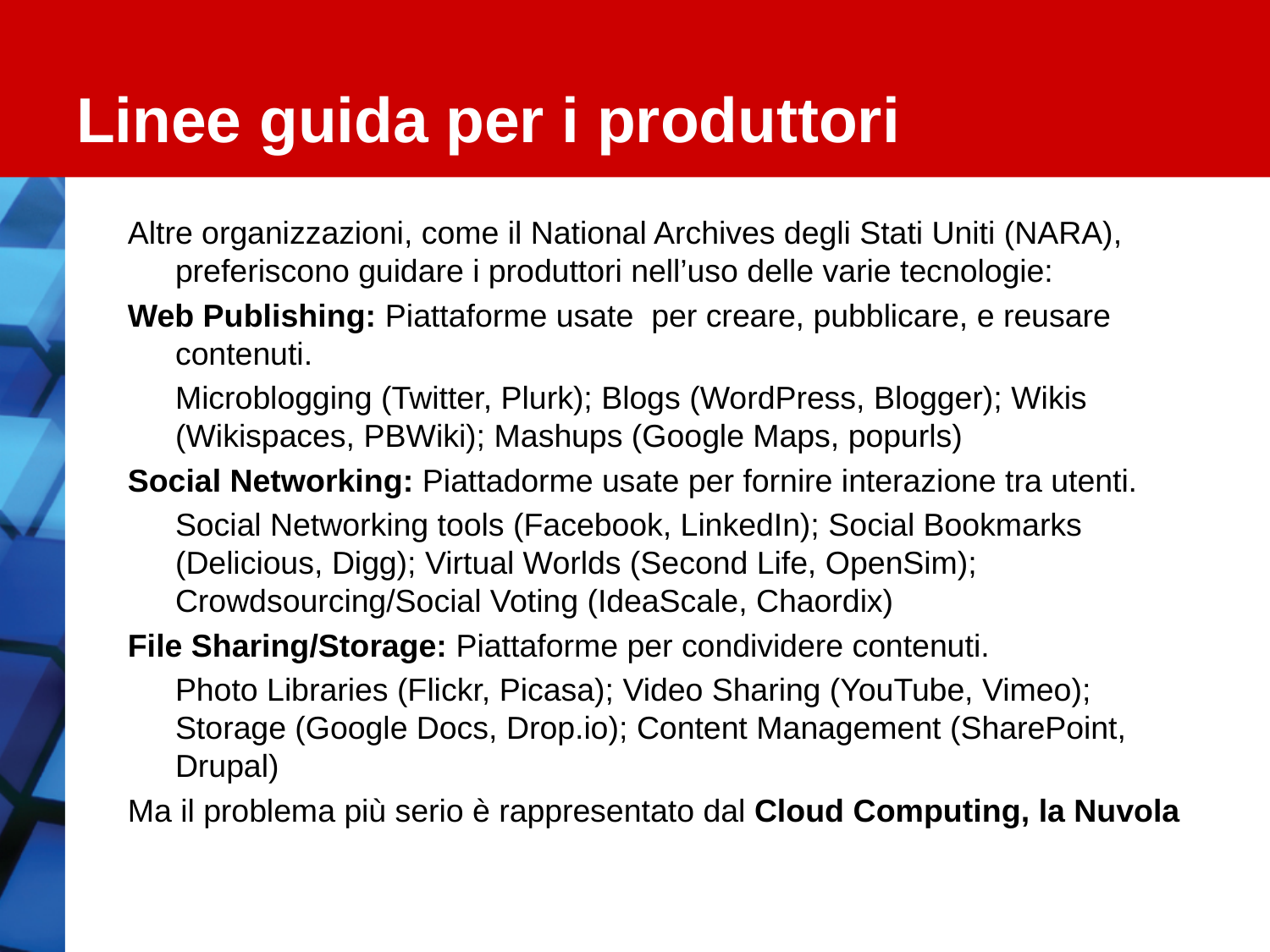

# Linee guida per i produttori
Altre organizzazioni, come il National Archives degli Stati Uniti (NARA), preferiscono guidare i produttori nell’uso delle varie tecnologie:
Web Publishing: Piattaforme usate  per creare, pubblicare, e reusare contenuti.
	Microblogging (Twitter, Plurk); Blogs (WordPress, Blogger); Wikis (Wikispaces, PBWiki); Mashups (Google Maps, popurls)
Social Networking: Piattadorme usate per fornire interazione tra utenti.
	Social Networking tools (Facebook, LinkedIn); Social Bookmarks (Delicious, Digg); Virtual Worlds (Second Life, OpenSim); Crowdsourcing/Social Voting (IdeaScale, Chaordix)
File Sharing/Storage: Piattaforme per condividere contenuti.
	Photo Libraries (Flickr, Picasa); Video Sharing (YouTube, Vimeo); Storage (Google Docs, Drop.io); Content Management (SharePoint, Drupal)
Ma il problema più serio è rappresentato dal Cloud Computing, la Nuvola